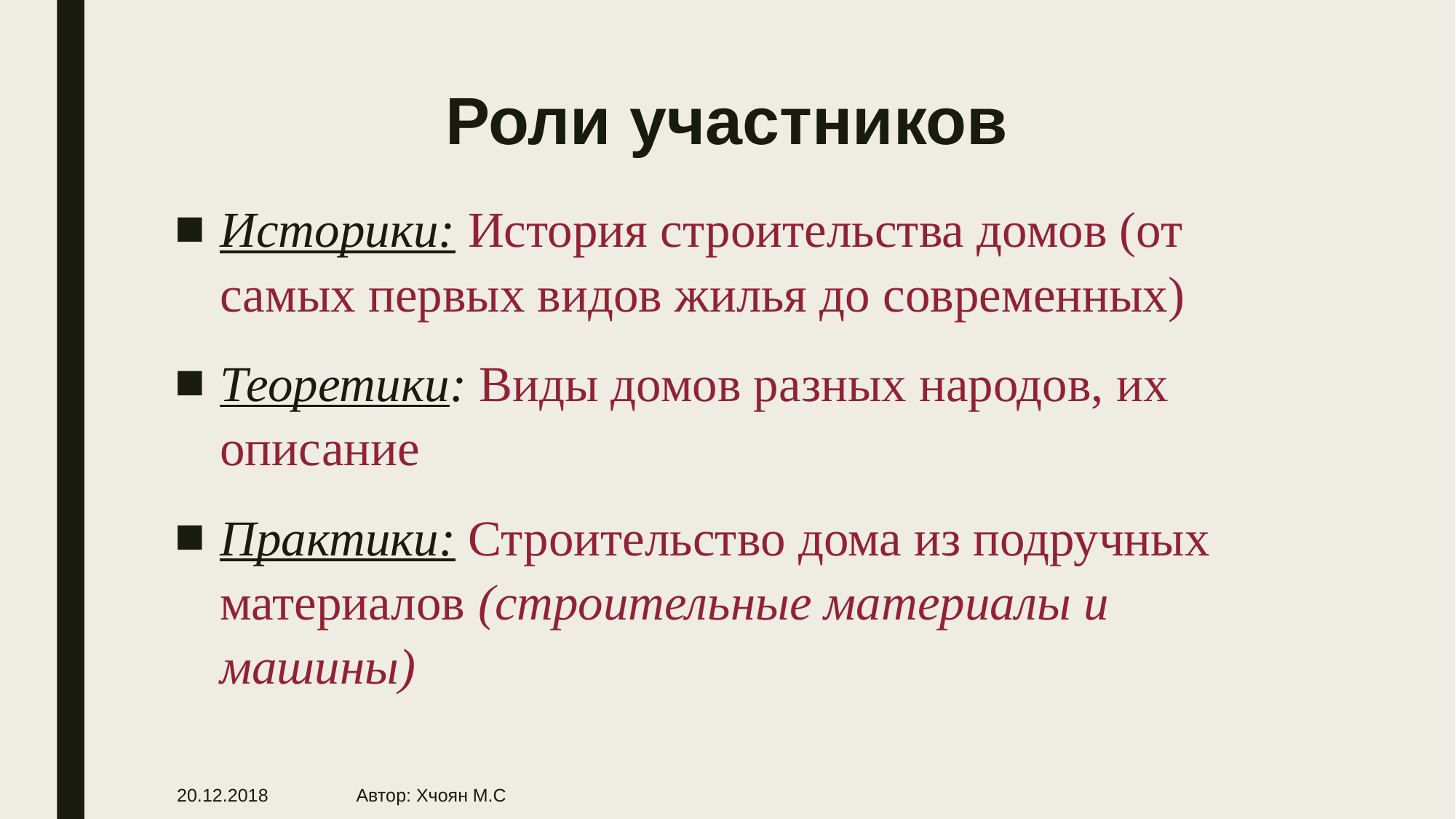

# Роли участников
Историки: История строительства домов (от самых первых видов жилья до современных)
Теоретики: Виды домов разных народов, их описание
Практики: Строительство дома из подручных материалов (строительные материалы и машины)

20.12.2018
Автор: Хчоян М.С